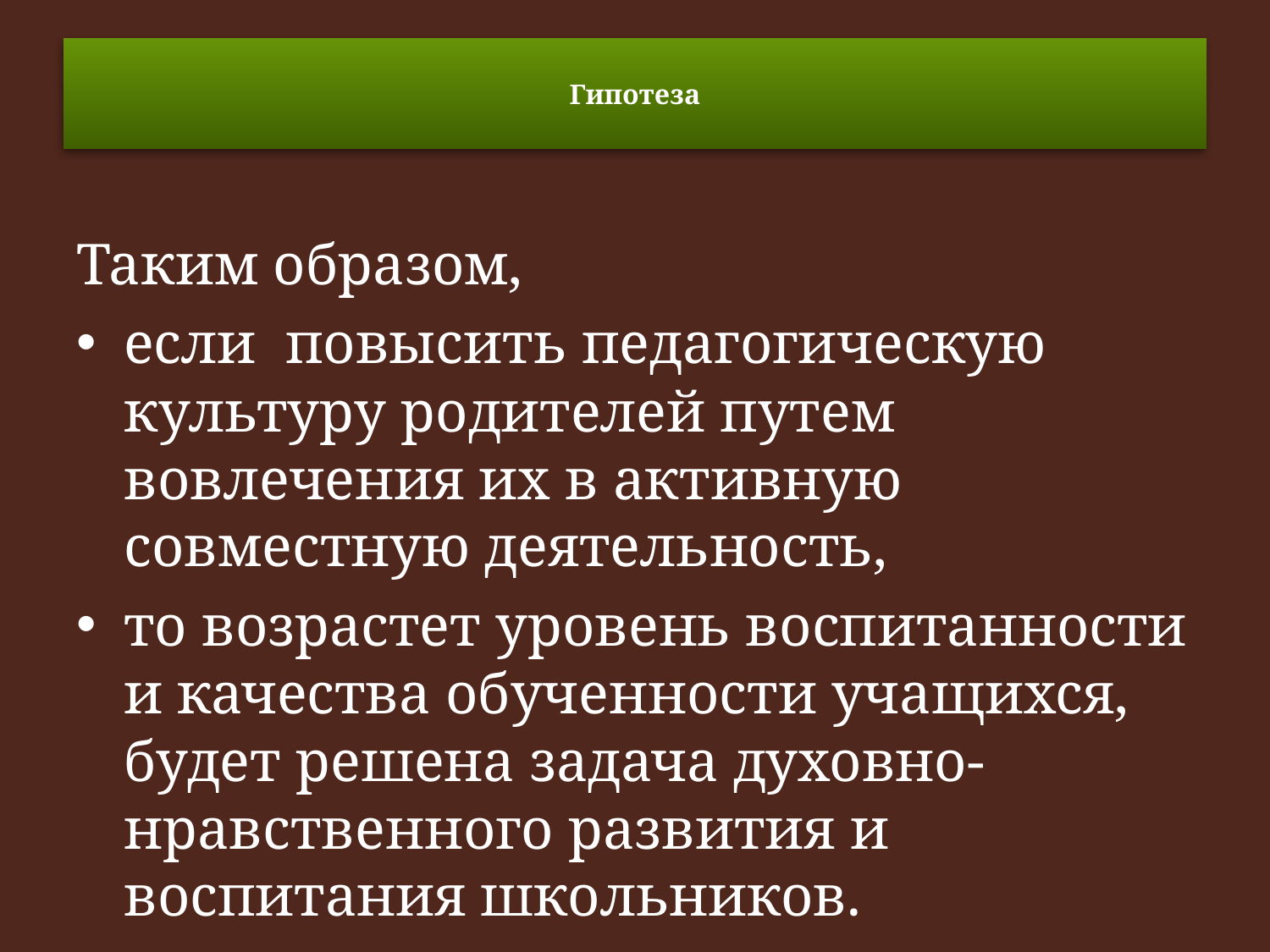

# Гипотеза
Таким образом,
если  повысить педагогическую культуру родителей путем вовлечения их в активную совместную деятельность,
то возрастет уровень воспитанности и качества обученности учащихся, будет решена задача духовно-нравственного развития и воспитания школьников.